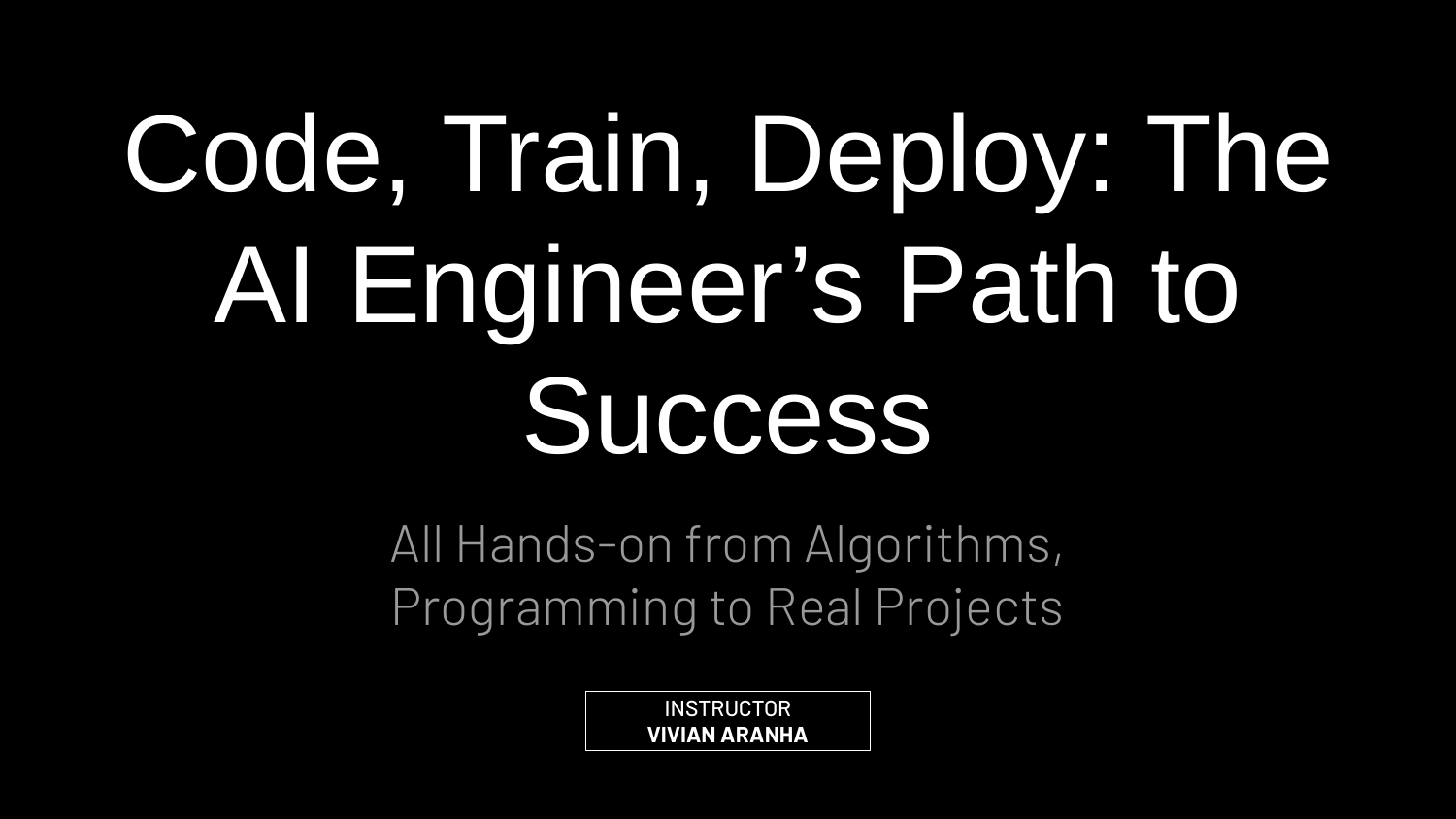

# Code, Train, Deploy: The AI Engineer’s Path to Success
All Hands-on from Algorithms,
Programming to Real Projects
INSTRUCTOR
VIVIAN ARANHA